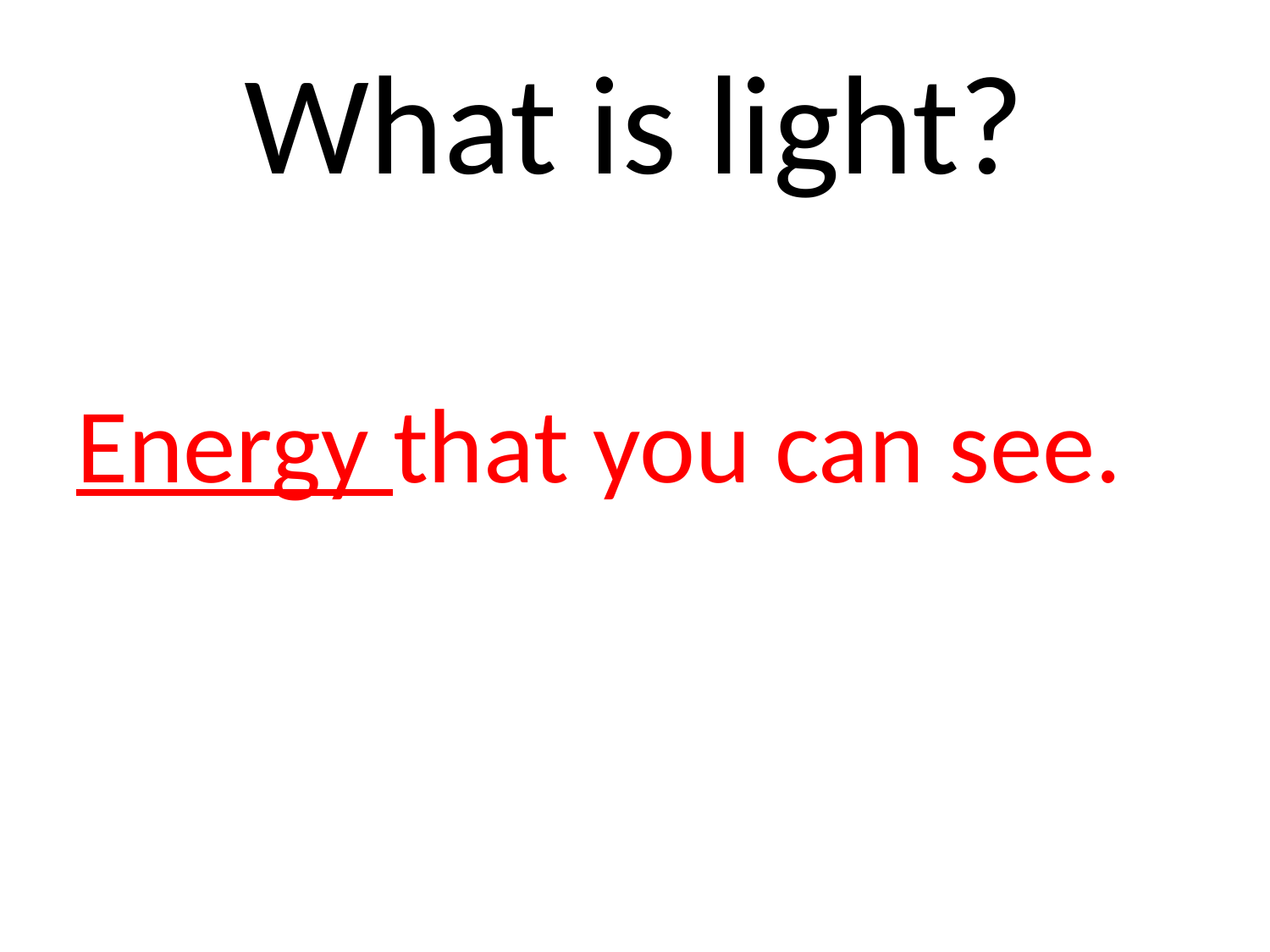

# What is light?

Energy that you can see.